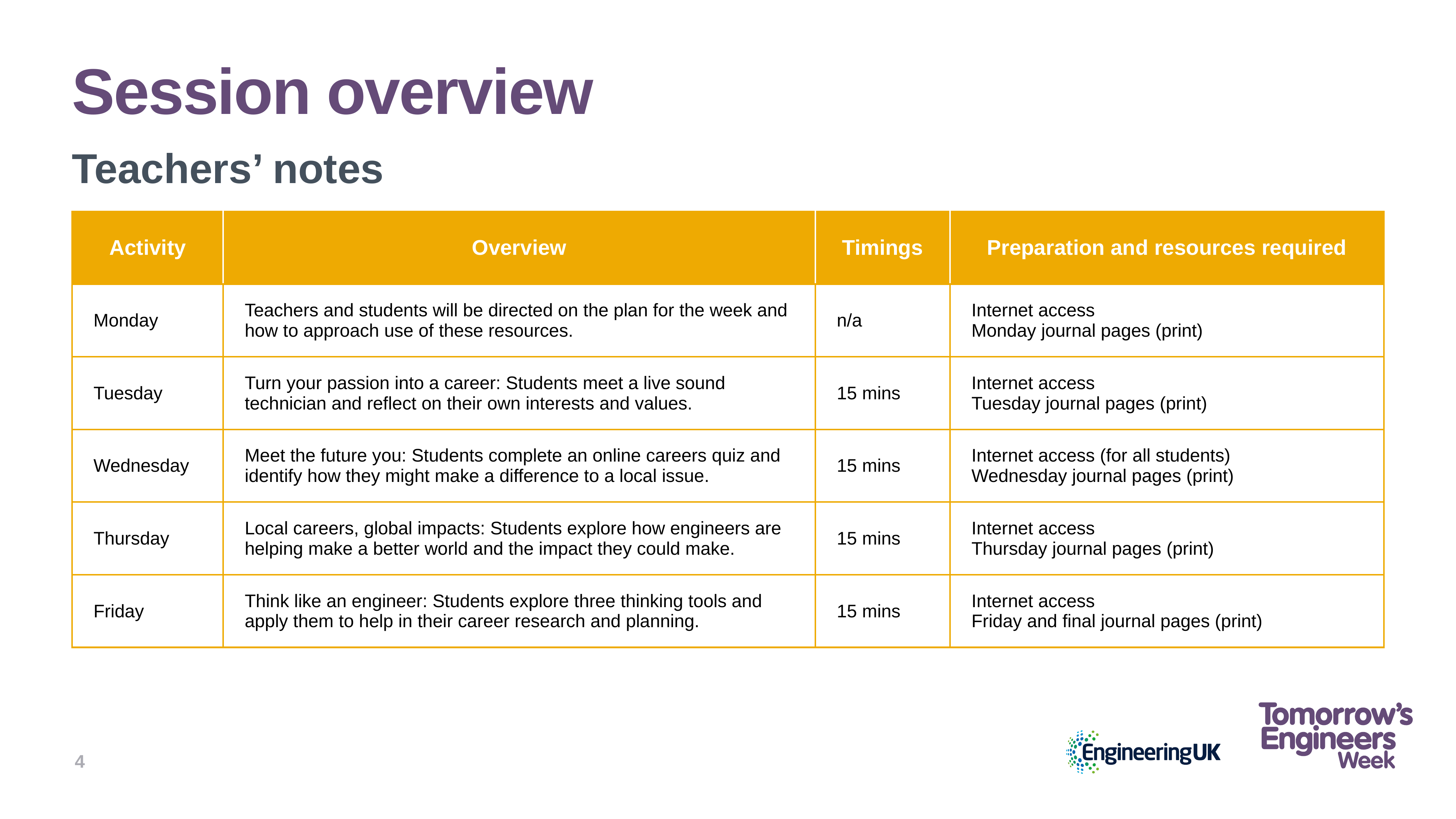

# Session overview
​Teachers’ notes​
| Activity | Overview | Timings | Preparation and resources required |
| --- | --- | --- | --- |
| Monday | Teachers and students will be directed on the plan for the week and how to approach use of these resources. | n/a | Internet access Monday journal pages (print) |
| Tuesday | Turn your passion into a career: Students meet a live sound technician and reflect on their own interests and values. | 15 mins | Internet access Tuesday journal pages (print) |
| Wednesday | Meet the future you: Students complete an online careers quiz and identify how they might make a difference to a local issue. | 15 mins | Internet access (for all students) Wednesday journal pages (print) |
| Thursday | Local careers, global impacts: Students explore how engineers are helping make a better world and the impact they could make. | 15 mins | Internet access Thursday journal pages (print) |
| Friday | Think like an engineer: Students explore three thinking tools and apply them to help in their career research and planning. | 15 mins | Internet access Friday and final journal pages (print) |
4